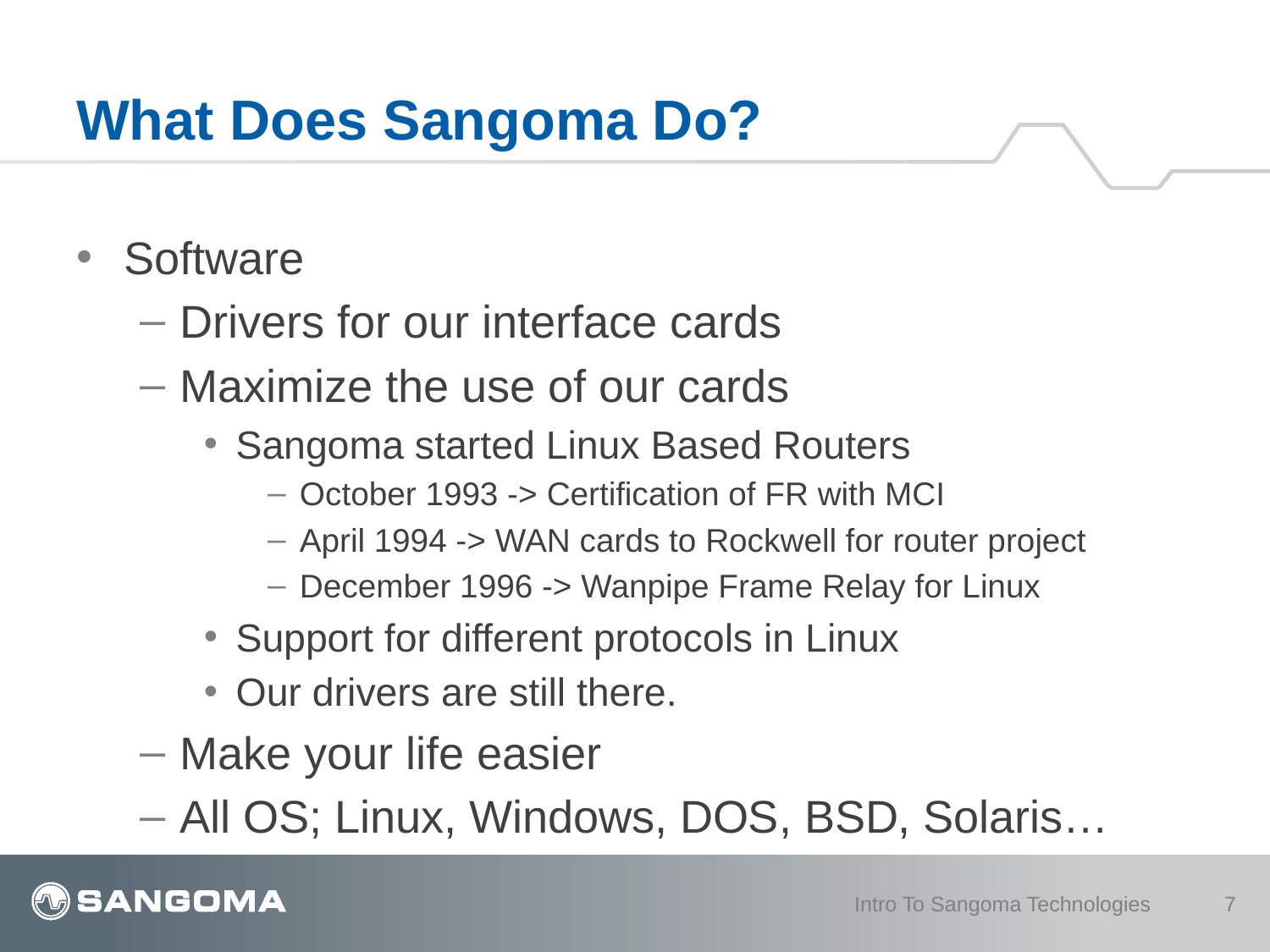

# What Does Sangoma Do?
Software
Drivers for our interface cards
Maximize the use of our cards
Sangoma started Linux Based Routers
October 1993 -> Certification of FR with MCI
April 1994 -> WAN cards to Rockwell for router project
December 1996 -> Wanpipe Frame Relay for Linux
Support for different protocols in Linux
Our drivers are still there.
Make your life easier
All OS; Linux, Windows, DOS, BSD, Solaris…

Intro To Sangoma Technologies
7